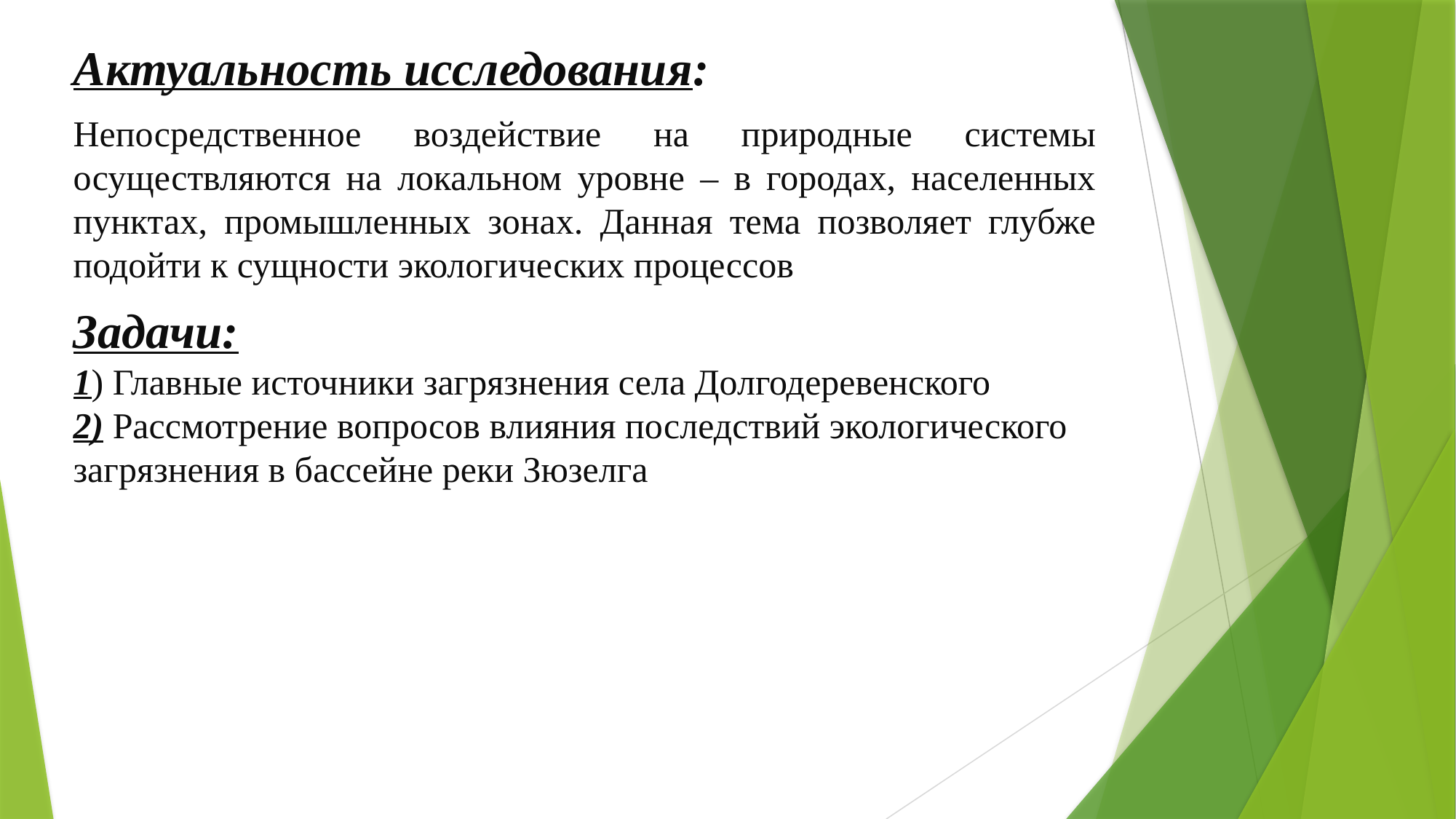

Актуальность исследования:
	Непосредственное воздействие на природные системы осуществляются на локальном уровне – в городах, населенных пунктах, промышленных зонах. Данная тема позволяет глубже подойти к сущности экологических процессов
	Задачи:
1) Главные источники загрязнения села Долгодеревенского
2) Рассмотрение вопросов влияния последствий экологического загрязнения в бассейне реки Зюзелга
#